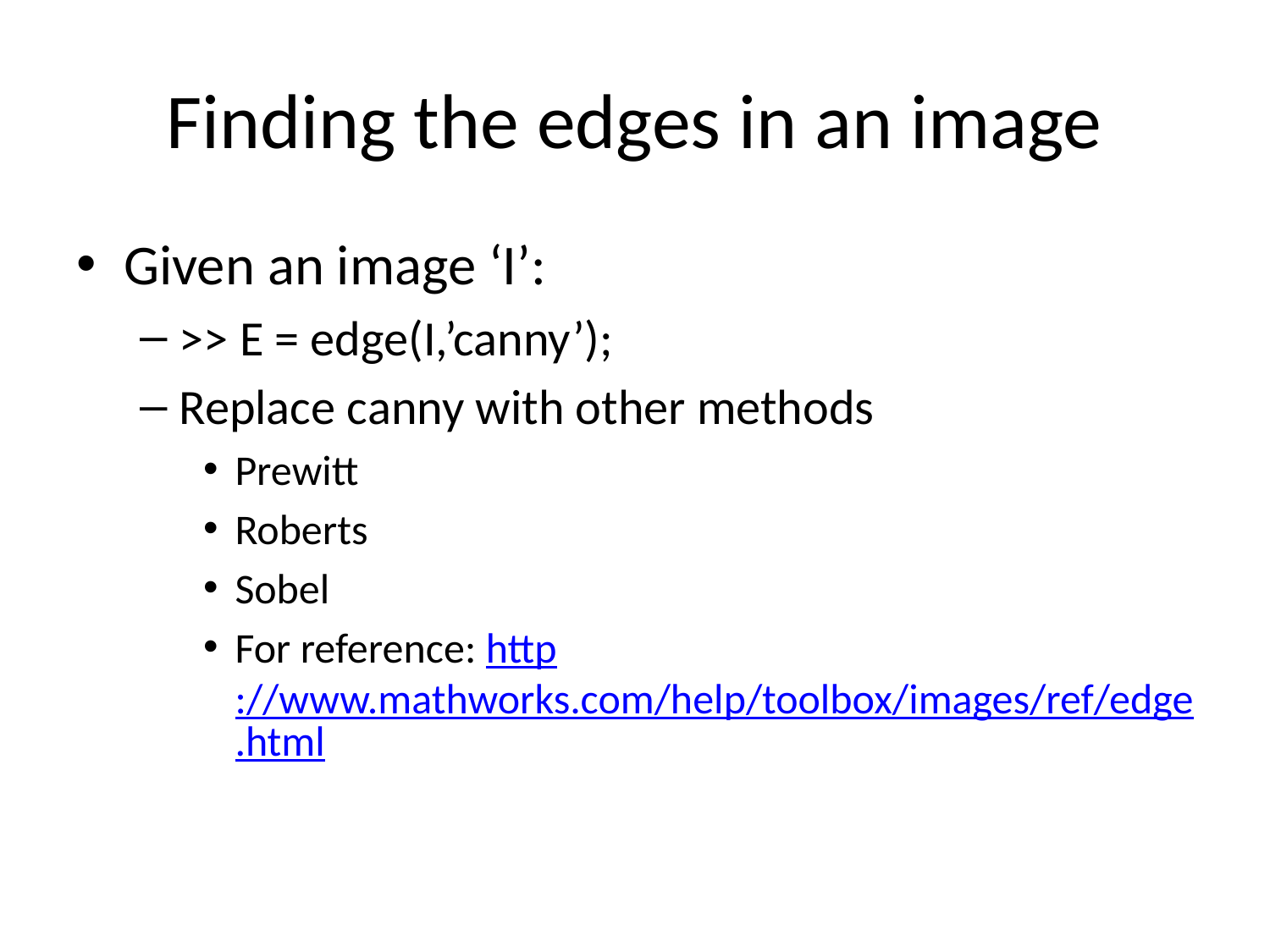

# Finding the edges in an image
Given an image ‘I’:
>> E = edge(I,’canny’);
Replace canny with other methods
Prewitt
Roberts
Sobel
For reference: http://www.mathworks.com/help/toolbox/images/ref/edge.html